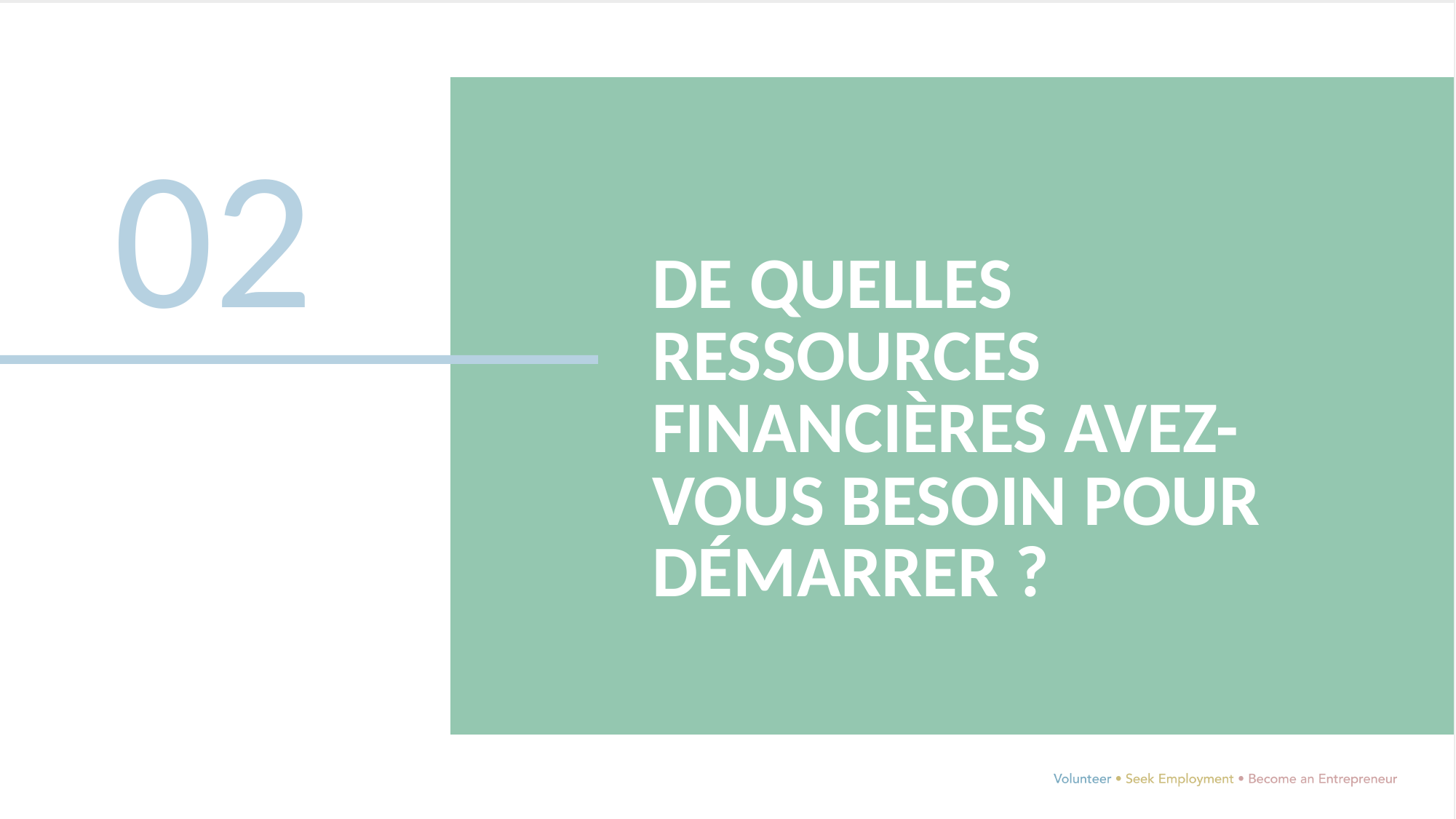

02
DE QUELLES RESSOURCES FINANCIÈRES AVEZ-VOUS BESOIN POUR DÉMARRER ?